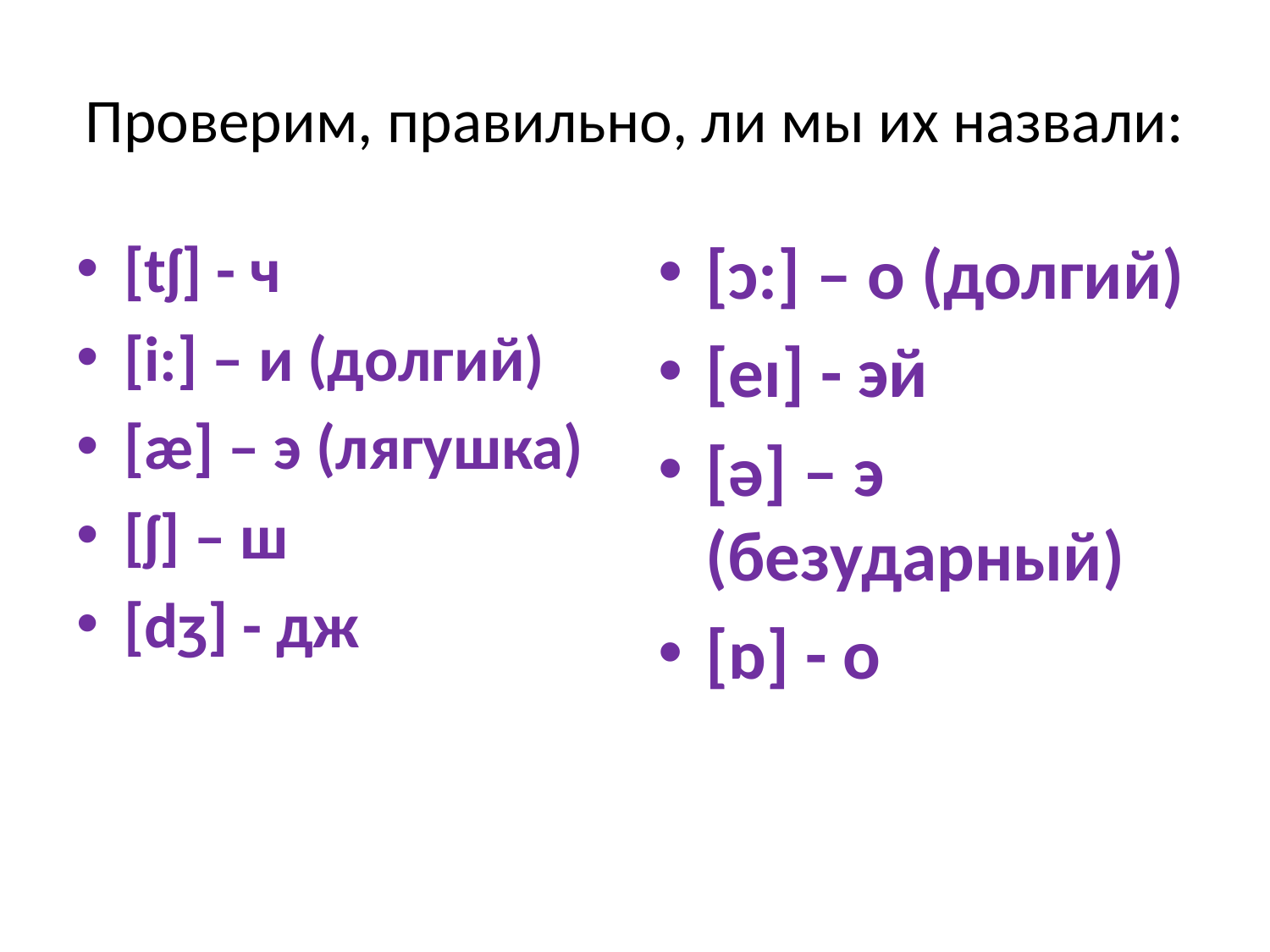

# Проверим, правильно, ли мы их назвали:
[tʃ] - ч
[i:] – и (долгий)
[æ] – э (лягушка)
[ʃ] – ш
[dʒ] - дж

[ɔ:] – о (долгий)
[eı] - эй
[ə] – э (безударный)
[ɒ] - о